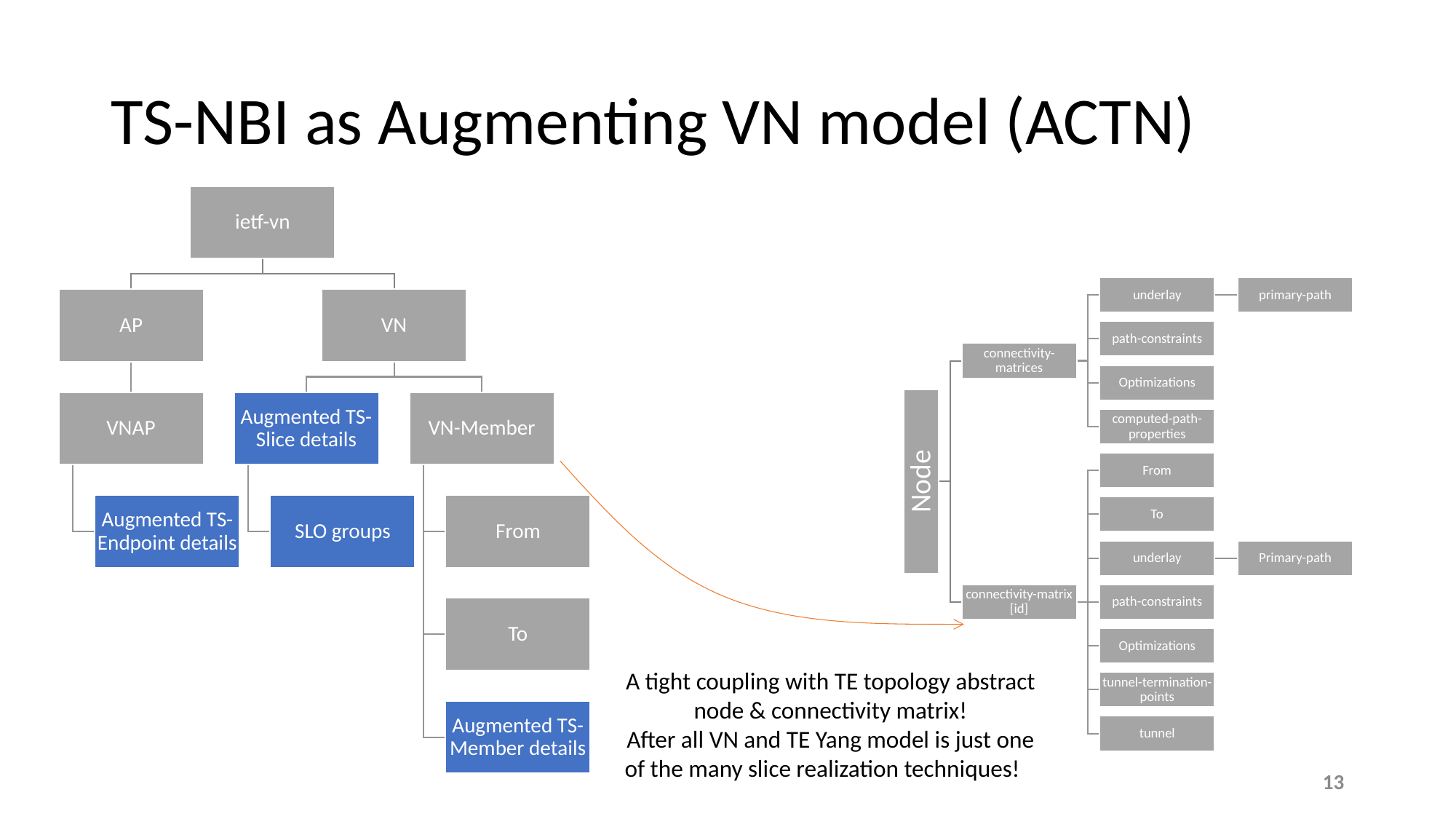

# TS-NBI as Augmenting VN model (ACTN)
ietf-vn
AP
VNAP
Augmented TS-Endpoint details
VN
Augmented TS-Slice details
SLO groups
VN-Member
From
To
Augmented TS-Member details

Node
connectivity-matrices
underlay
primary-path
path-constraints
Optimizations
computed-path-properties
connectivity-matrix [id]
From
To
underlay
Primary-path
path-constraints
Optimizations
tunnel-termination-points
tunnel

A tight coupling with TE topology abstract node & connectivity matrix!
After all VN and TE Yang model is just one of the many slice realization techniques!
13